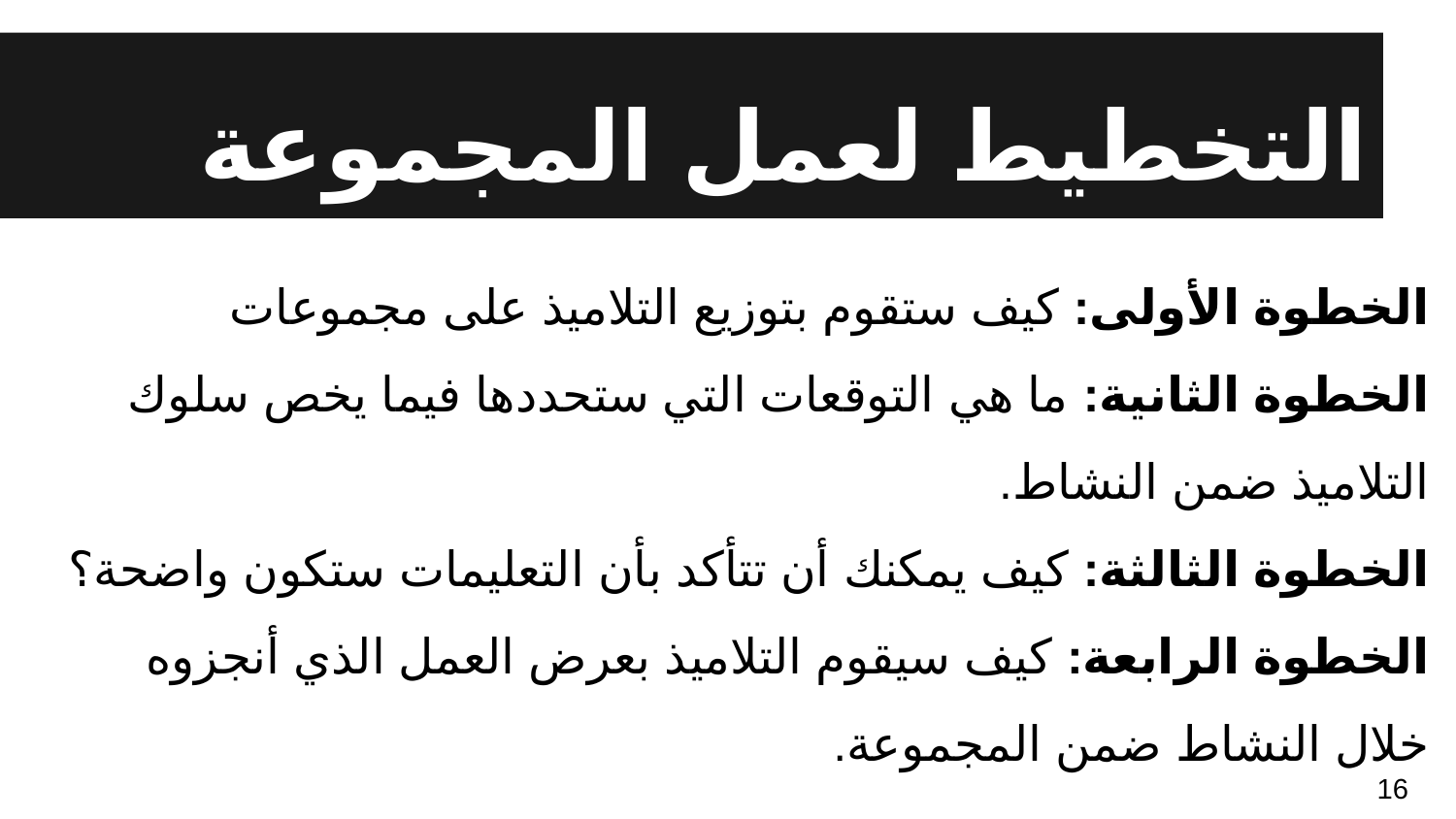

# التخطيط لعمل المجموعة
الخطوة الأولى: كيف ستقوم بتوزيع التلاميذ على مجموعات
الخطوة الثانية: ما هي التوقعات التي ستحددها فيما يخص سلوك التلاميذ ضمن النشاط.
الخطوة الثالثة: كيف يمكنك أن تتأكد بأن التعليمات ستكون واضحة؟
الخطوة الرابعة: كيف سيقوم التلاميذ بعرض العمل الذي أنجزوه خلال النشاط ضمن المجموعة.

16